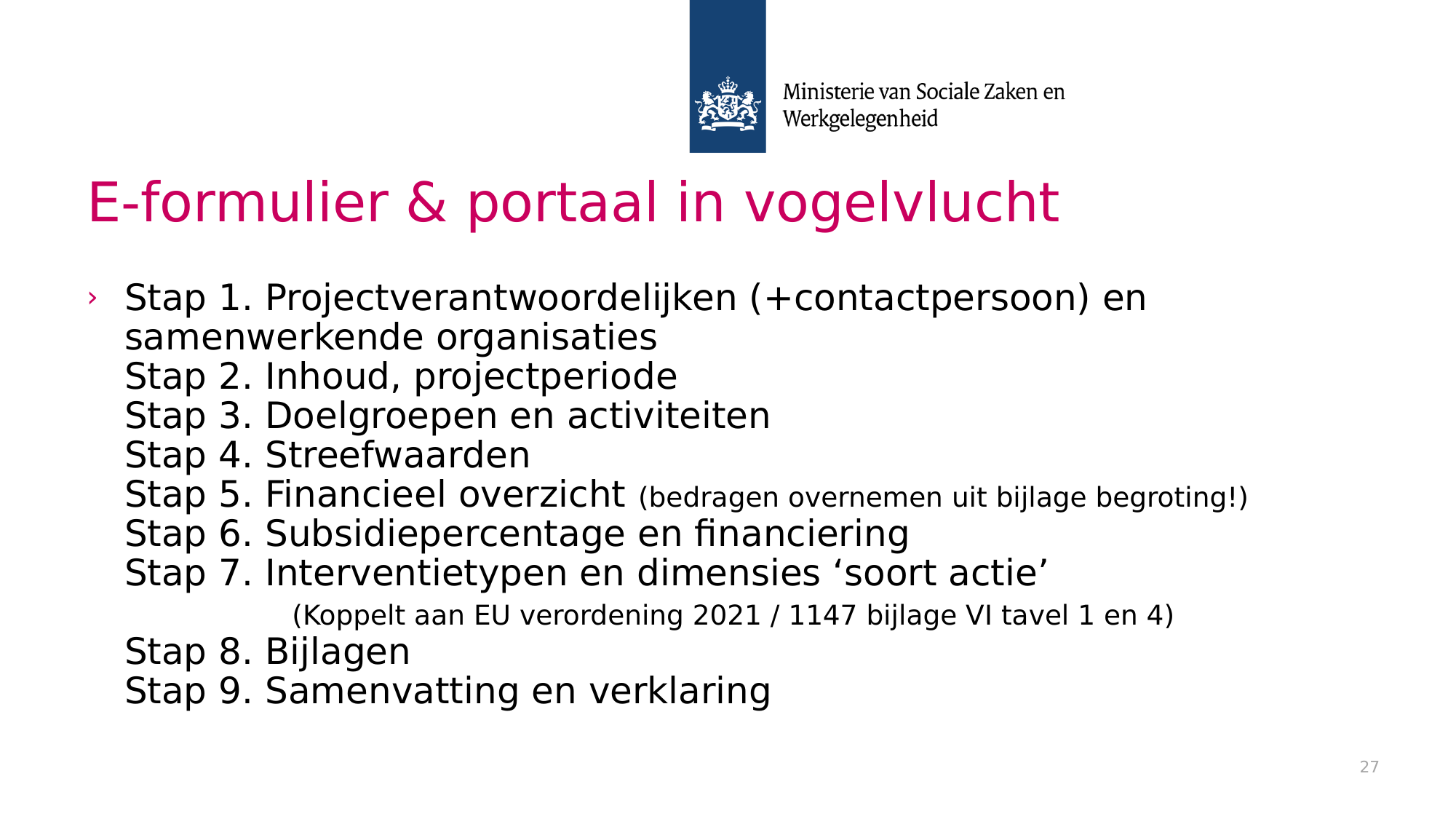

# E-formulier & portaal in vogelvlucht
Stap 1. Projectverantwoordelijken (+contactpersoon) en samenwerkende organisaties
Stap 2. Inhoud, projectperiode
Stap 3. Doelgroepen en activiteiten
Stap 4. Streefwaarden
Stap 5. Financieel overzicht (bedragen overnemen uit bijlage begroting!)
Stap 6. Subsidiepercentage en financiering
Stap 7. Interventietypen en dimensies ‘soort actie’
 	     (Koppelt aan EU verordening 2021 / 1147 bijlage VI tavel 1 en 4)
Stap 8. Bijlagen
Stap 9. Samenvatting en verklaring
27